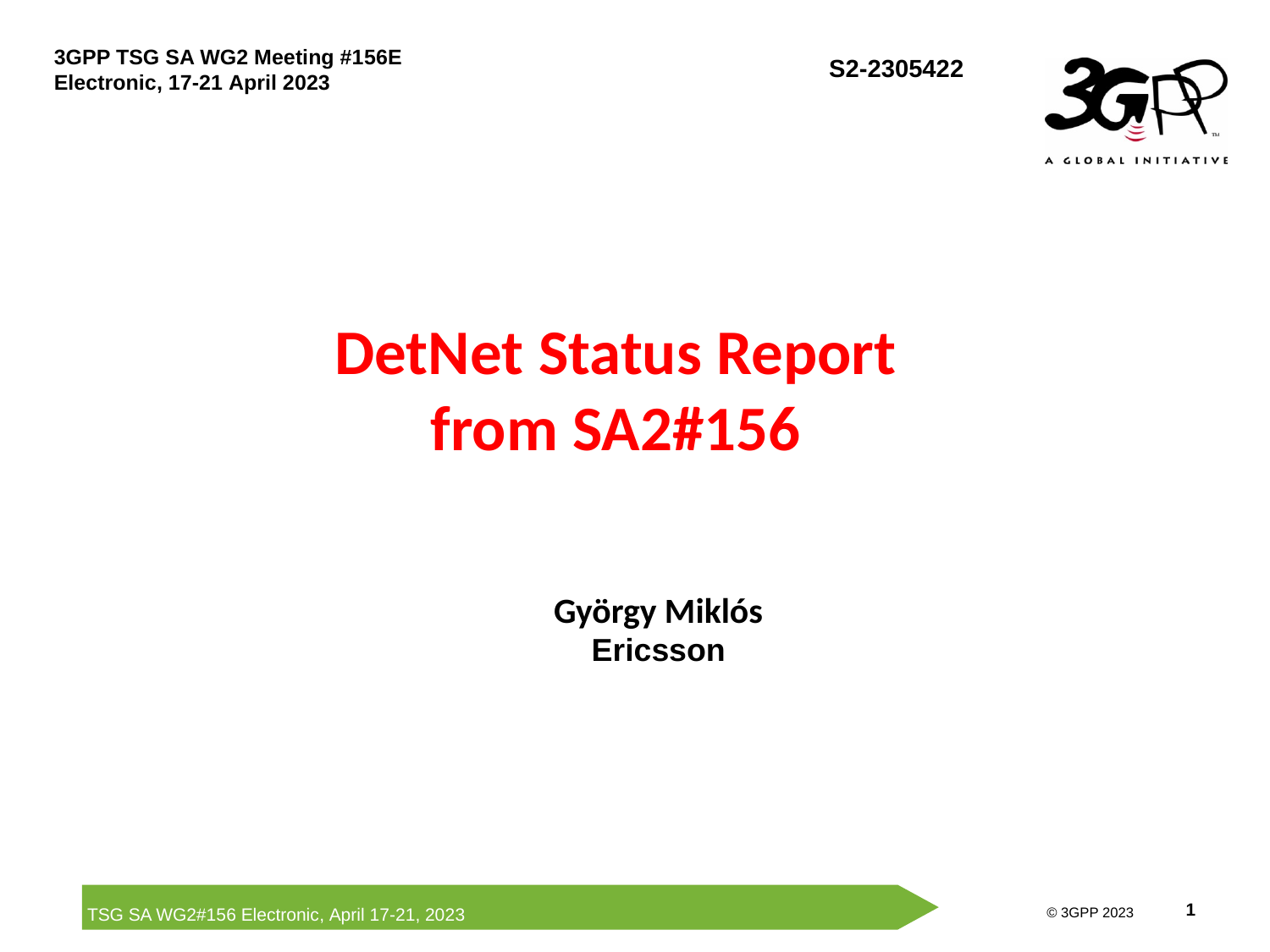

# DetNet Status Report from SA2#156
György Miklós
Ericsson